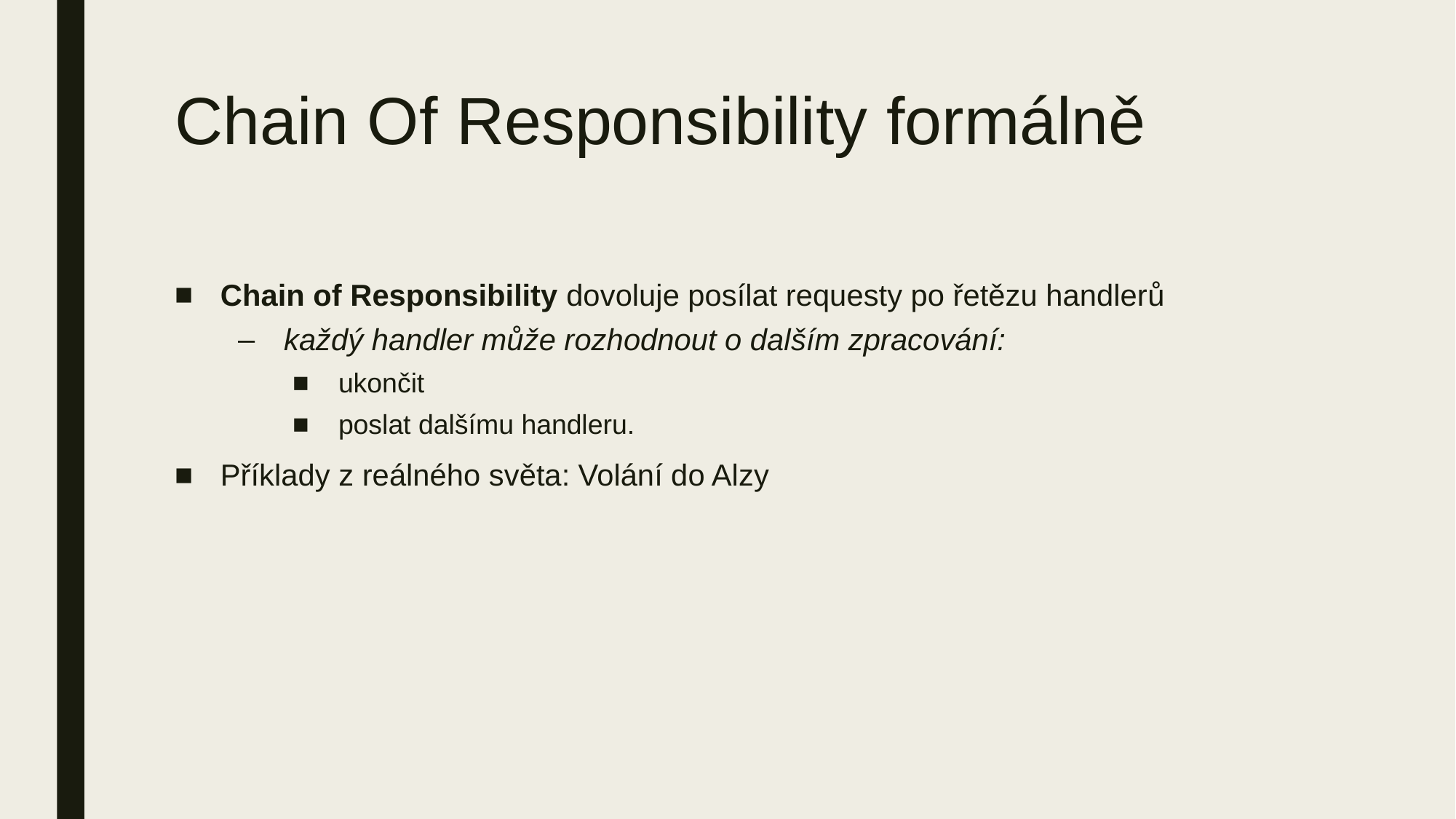

# Chain Of Responsibility formálně
Chain of Responsibility dovoluje posílat requesty po řetězu handlerů
každý handler může rozhodnout o dalším zpracování:
ukončit
poslat dalšímu handleru.
Příklady z reálného světa: Volání do Alzy